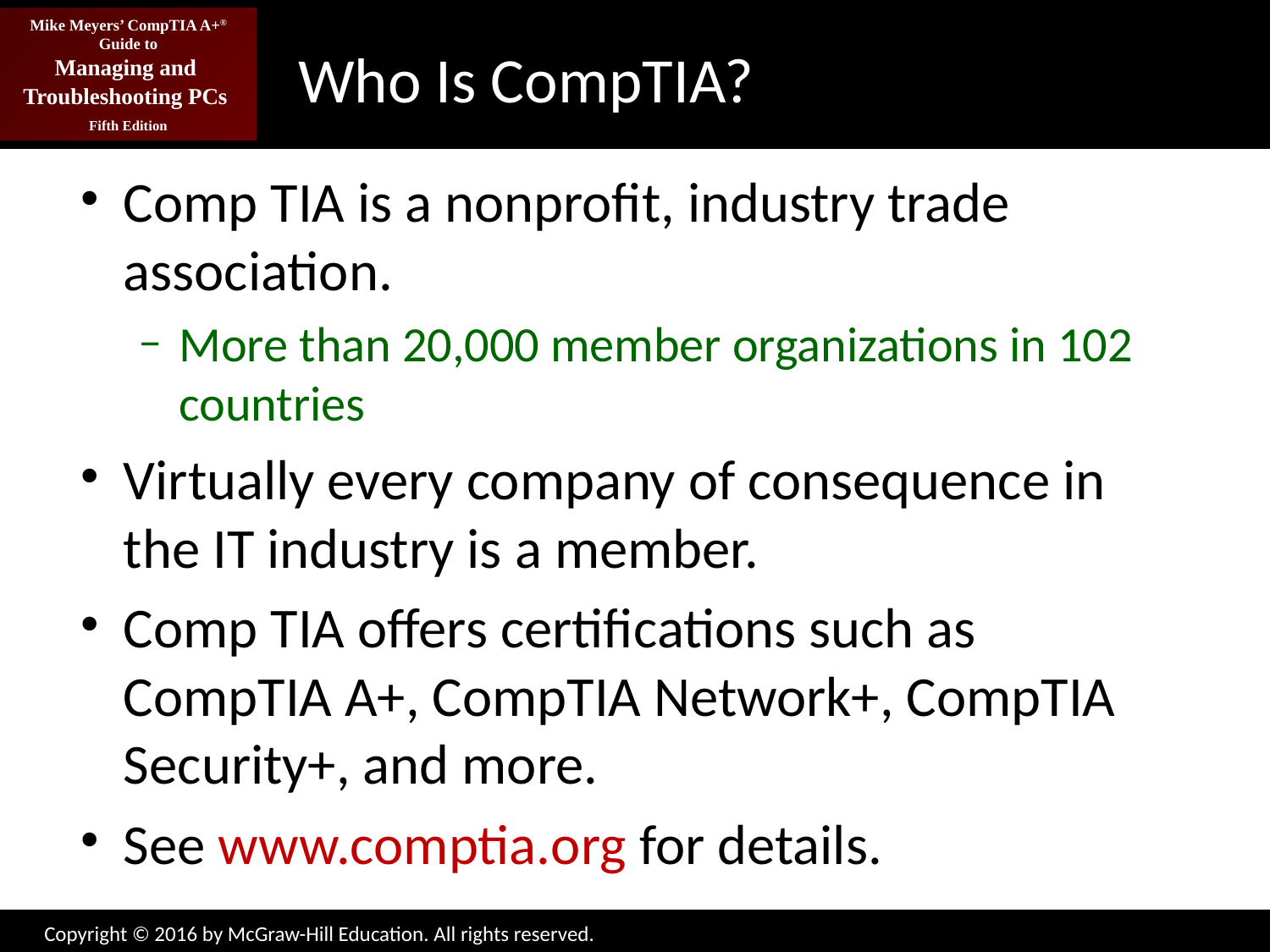

# Who Is CompTIA?
Comp TIA is a nonprofit, industry trade association.
More than 20,000 member organizations in 102 countries
Virtually every company of consequence in the IT industry is a member.
Comp TIA offers certifications such as CompTIA A+, CompTIA Network+, CompTIA Security+, and more.
See www.comptia.org for details.